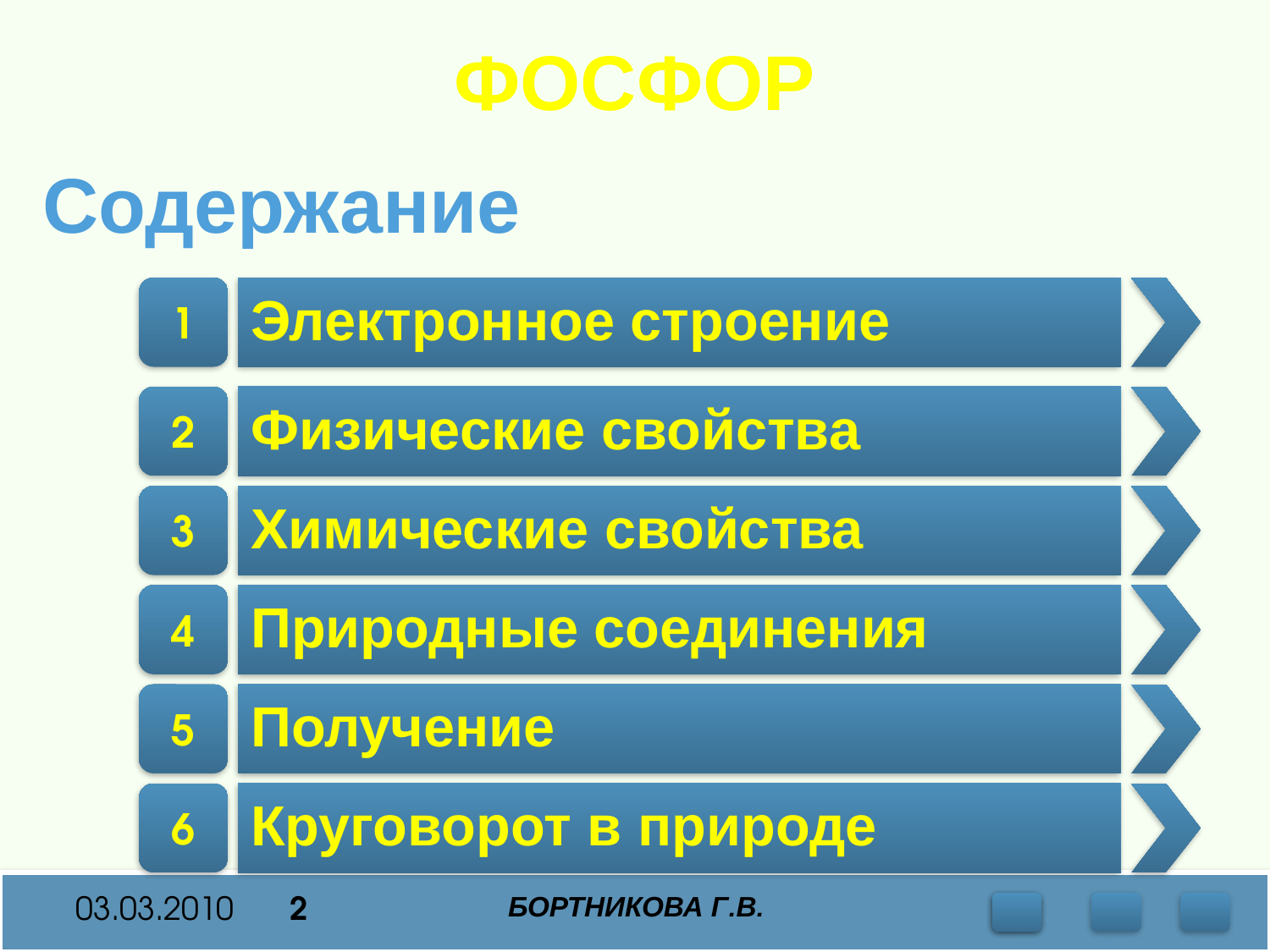

# фосфор

Электронное строение

Физические свойства

Химические свойства

Природные соединения

Получение

Круговорот в природе
03.03.2010
Бортникова Г.В.
2